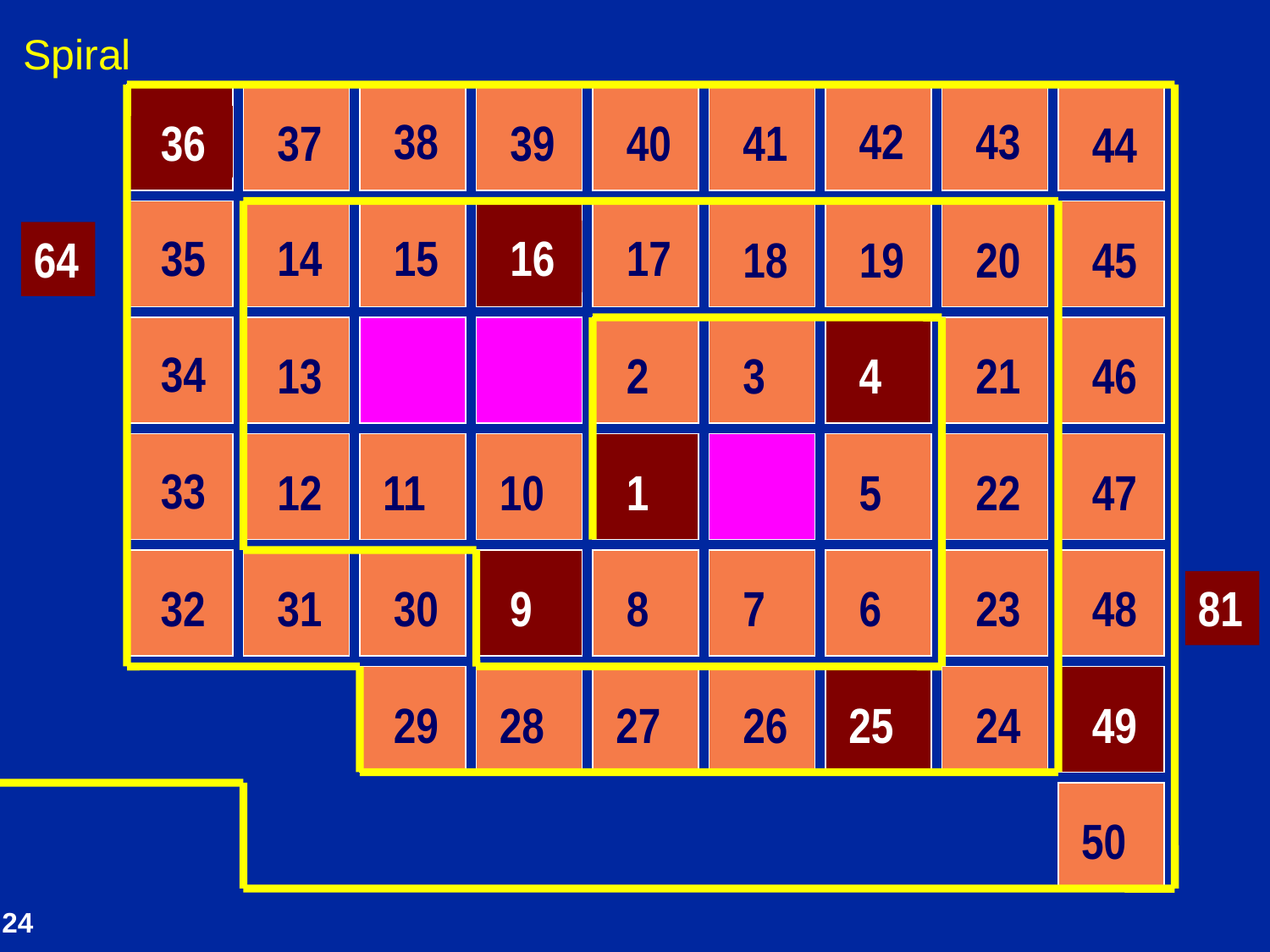

Spiral

36

37

38

39

40

41

42

43

44

35

14

15

16

17

18

19

20

45

64

34

13

2

3

4

21

46

33

12

11

10

1

5

22

47

32

31

30

9

8

7

6

23

48

81

29

28

27

26

25

24

49

50